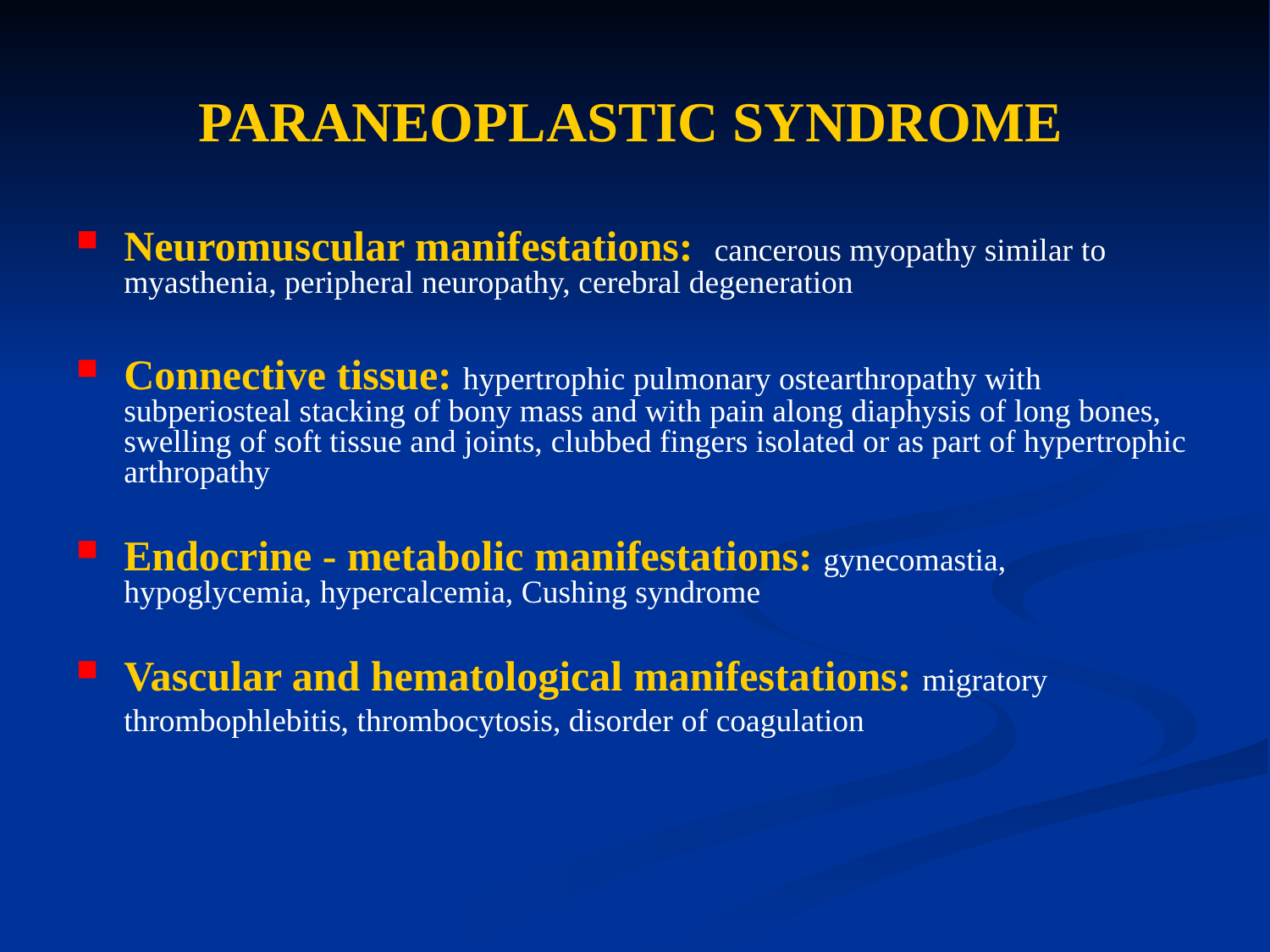

# PARANEOPLASTIC SYNDROME
Neuromuscular manifestations:  cancerous myopathy similar to myasthenia, peripheral neuropathy, cerebral degeneration

Connective tissue: hypertrophic pulmonary ostearthropathy with subperiosteal stacking of bony mass and with pain along diaphysis of long bones, swelling of soft tissue and joints, clubbed fingers isolated or as part of hypertrophic arthropathy

Endocrine - metabolic manifestations: gynecomastia, hypoglycemia, hypercalcemia, Cushing syndrome

Vascular and hematological manifestations: migratory thrombophlebitis, thrombocytosis, disorder of coagulation